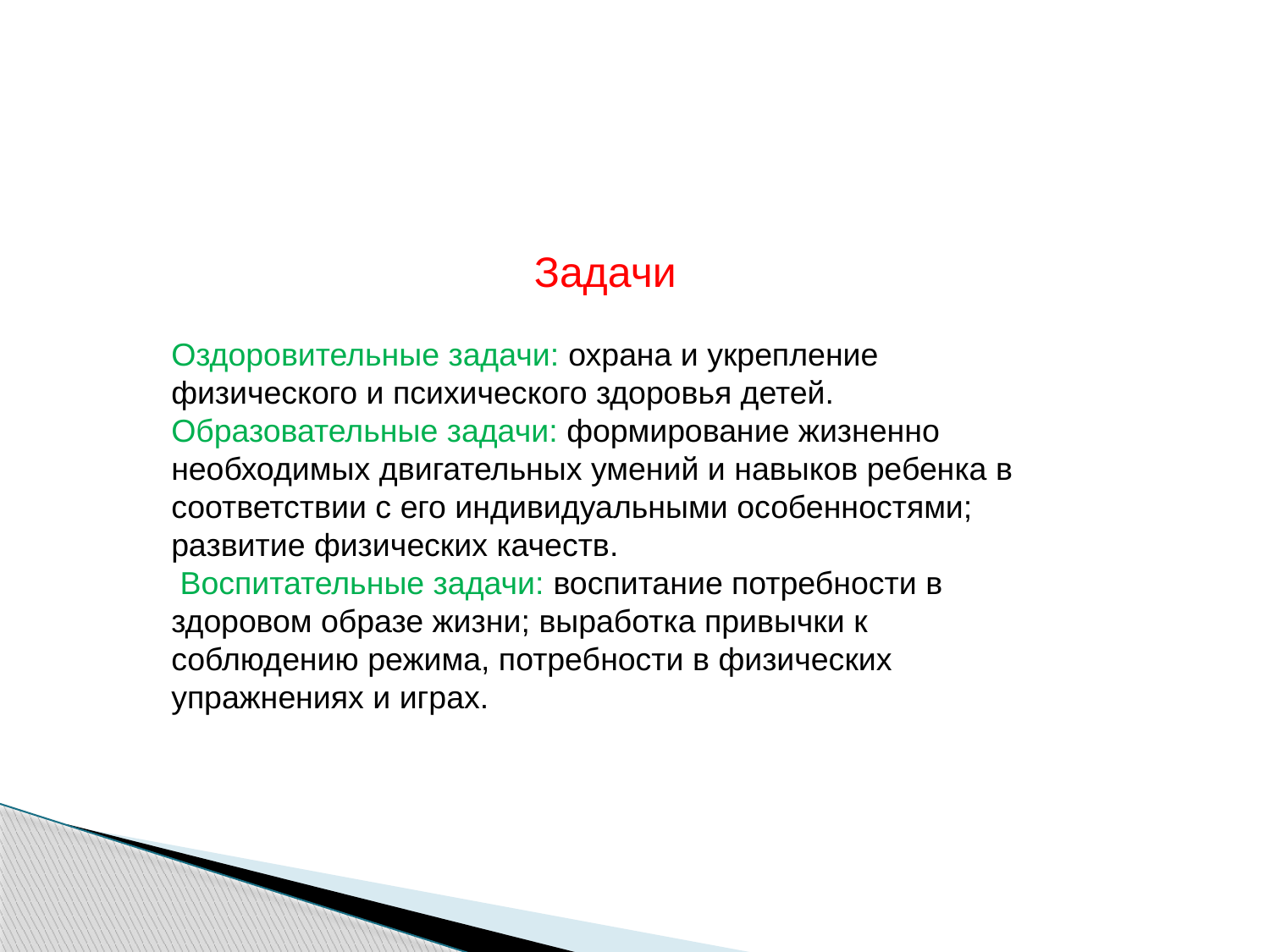

Задачи

Оздоровительные задачи: охрана и укрепление физического и психического здоровья детей.
Образовательные задачи: формирование жизненно необходимых двигательных умений и навыков ребенка в соответствии с его индивидуальными особенностями; развитие физических качеств.
 Воспитательные задачи: воспитание потребности в здоровом образе жизни; выработка привычки к соблюдению режима, потребности в физических упражнениях и играх.